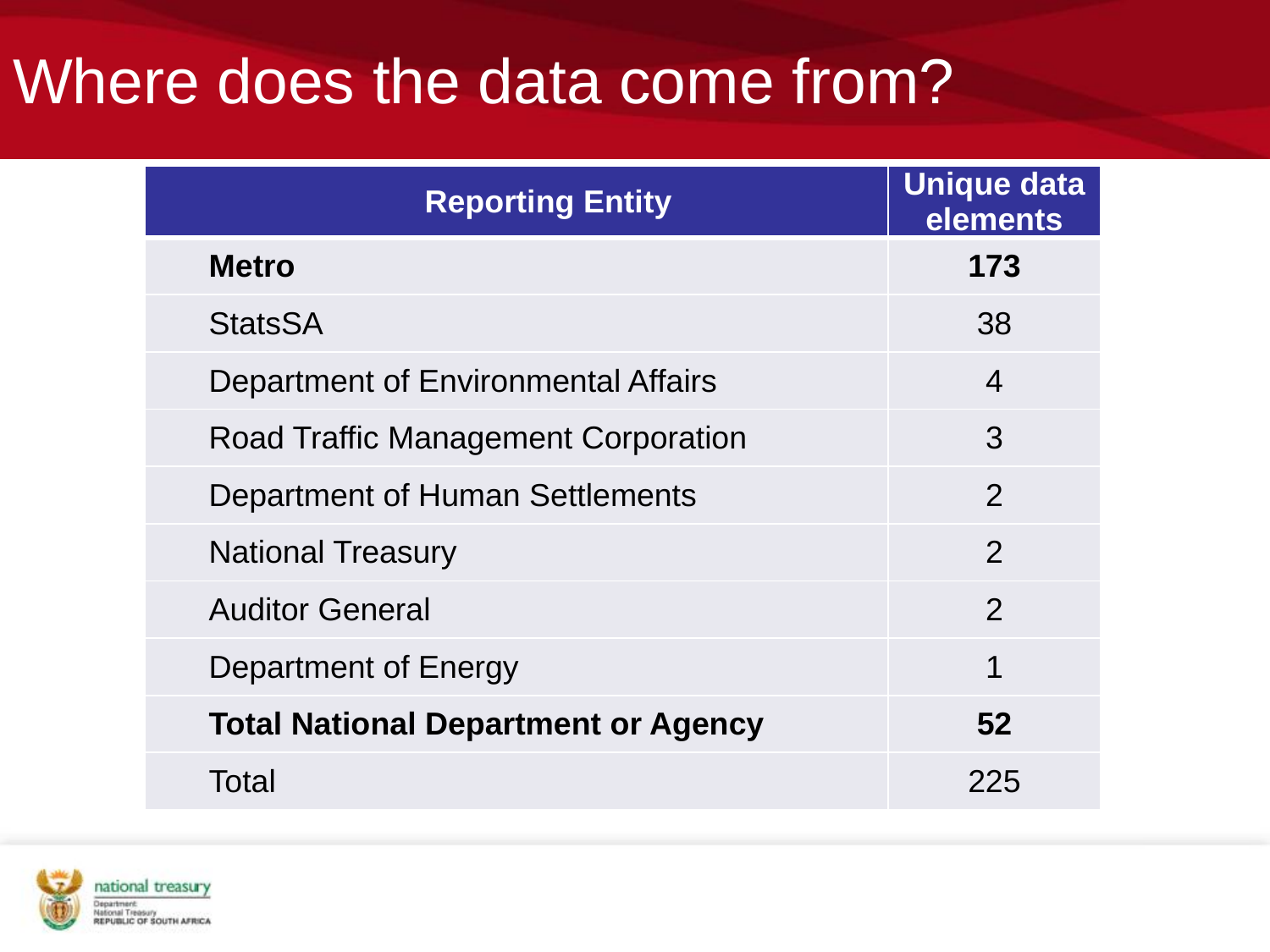

# Where does the data come from?
| Reporting Entity | Unique data elements |
| --- | --- |
| Metro | 173 |
| StatsSA | 38 |
| Department of Environmental Affairs | 4 |
| Road Traffic Management Corporation | 3 |
| Department of Human Settlements | 2 |
| National Treasury | 2 |
| Auditor General | 2 |
| Department of Energy | 1 |
| Total National Department or Agency | 52 |
| Total | 225 |